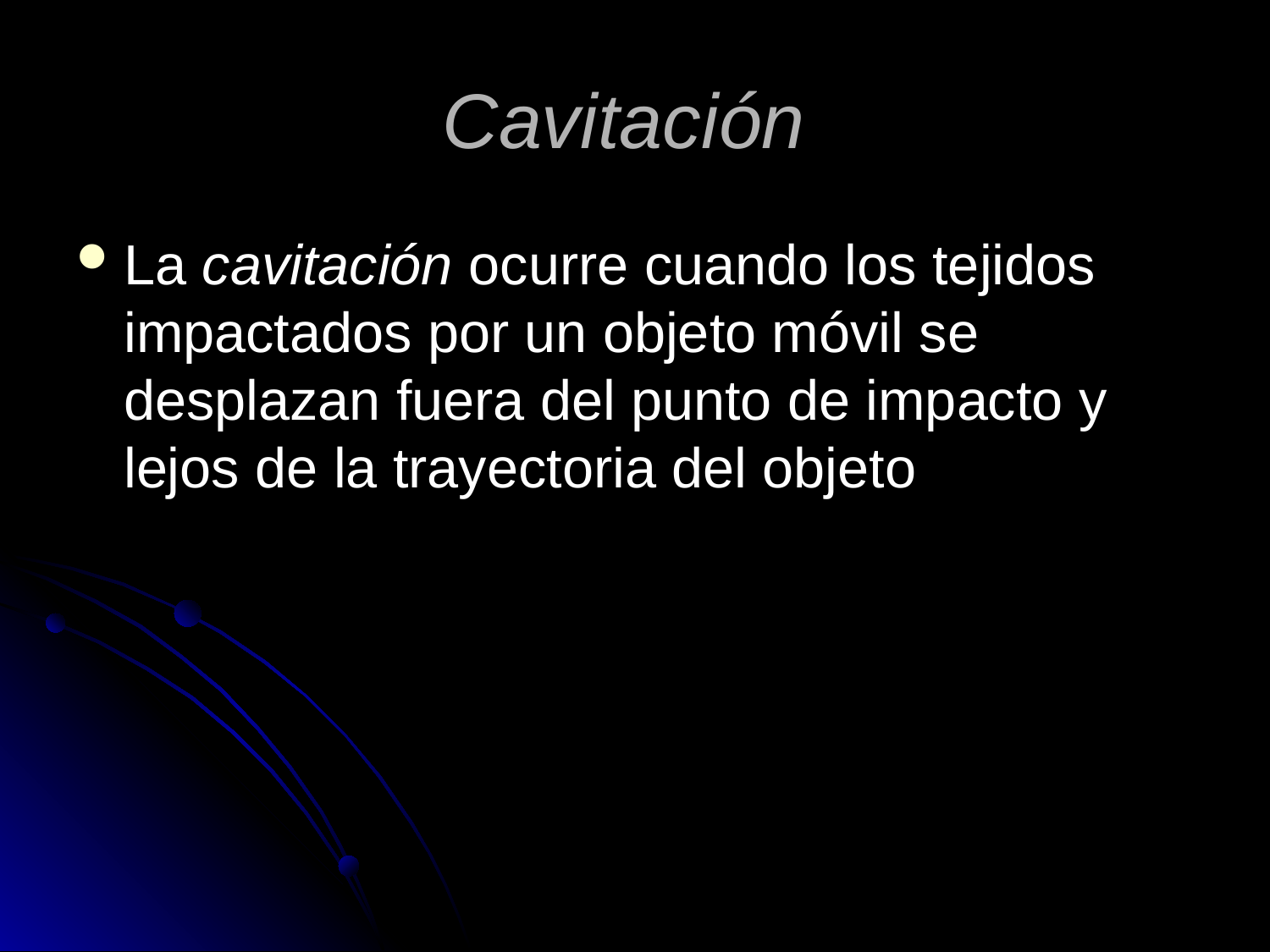

# Cavitación
La cavitación ocurre cuando los tejidos impactados por un objeto móvil se desplazan fuera del punto de impacto y lejos de la trayectoria del objeto